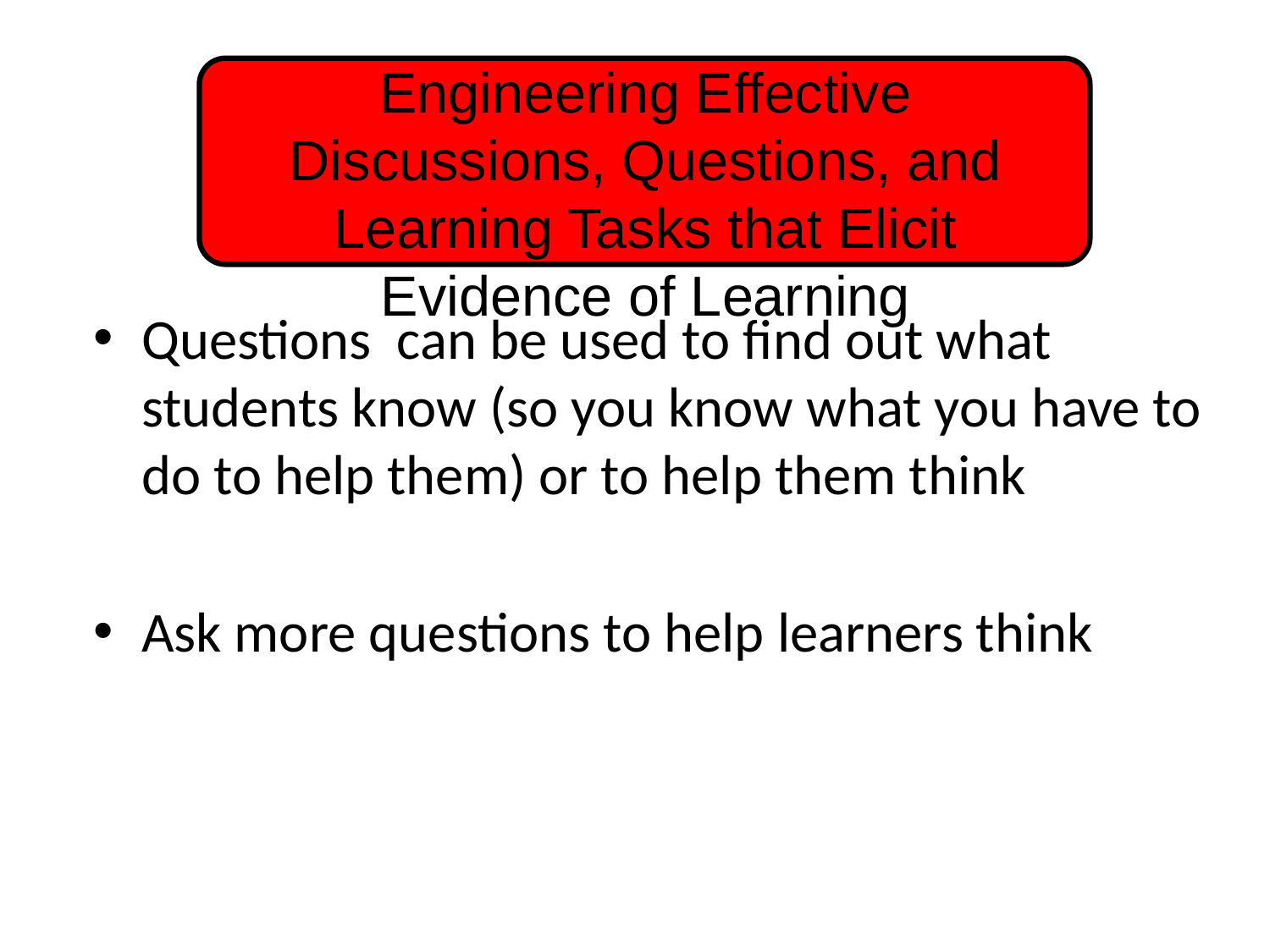

Engineering Effective Discussions, Questions, and Learning Tasks that Elicit Evidence of Learning

Questions  can be used to find out what students know (so you know what you have to do to help them) or to help them think

Ask more questions to help learners think